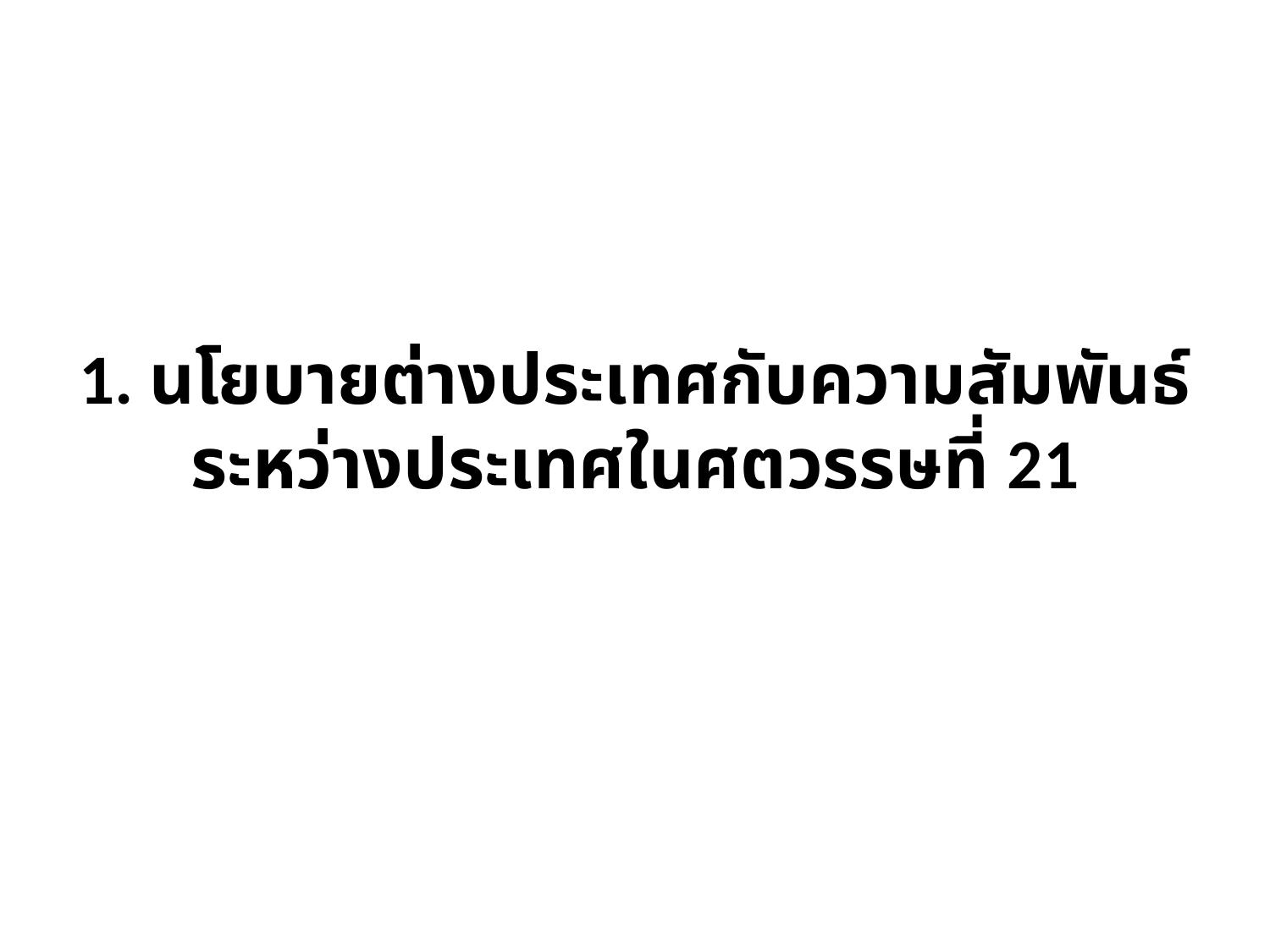

1. นโยบายต่างประเทศกับความสัมพันธ์ระหว่างประเทศในศตวรรษที่ 21